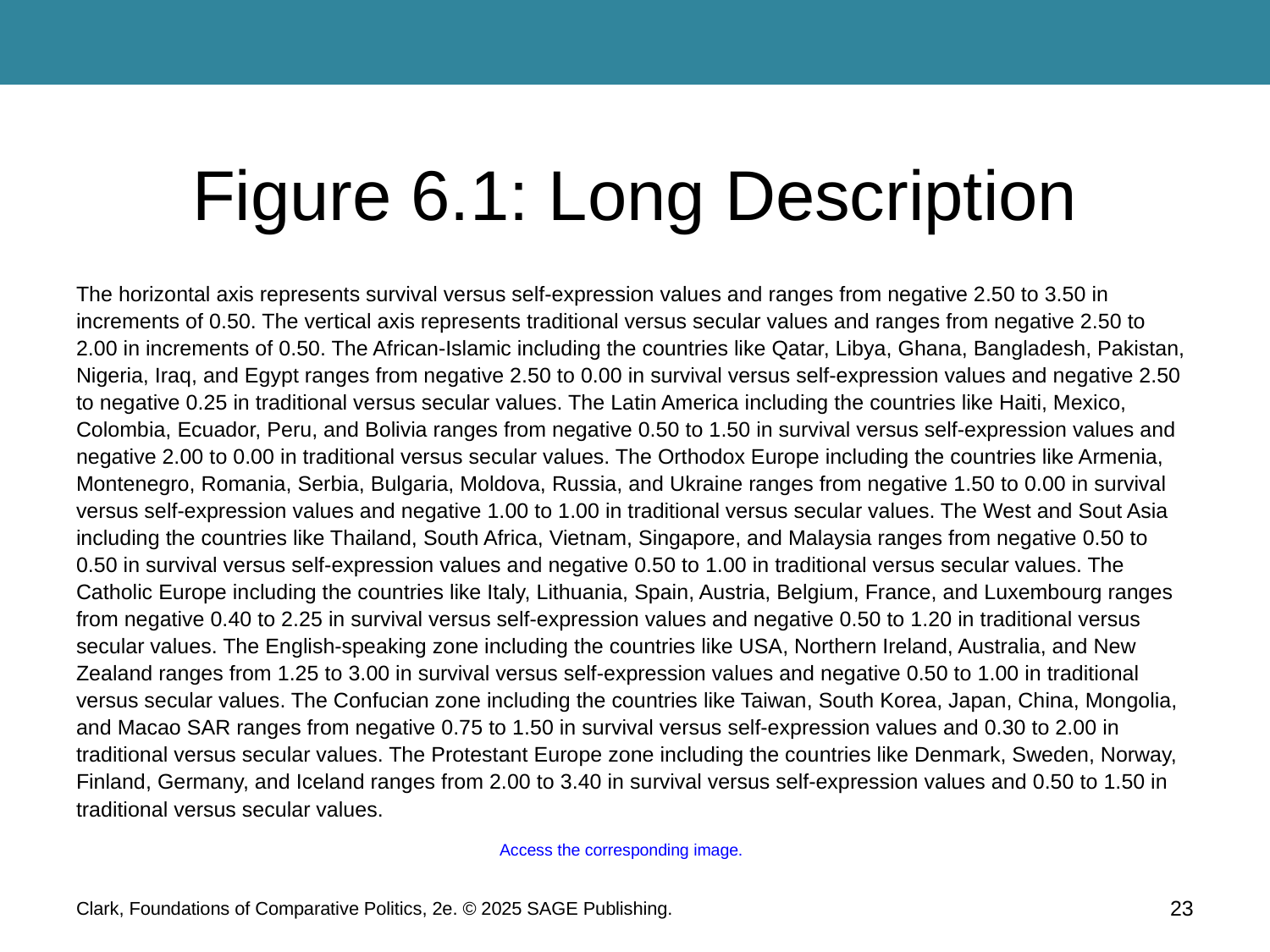

# Figure 6.1: Long Description
The horizontal axis represents survival versus self-expression values and ranges from negative 2.50 to 3.50 in increments of 0.50. The vertical axis represents traditional versus secular values and ranges from negative 2.50 to 2.00 in increments of 0.50. The African-Islamic including the countries like Qatar, Libya, Ghana, Bangladesh, Pakistan, Nigeria, Iraq, and Egypt ranges from negative 2.50 to 0.00 in survival versus self-expression values and negative 2.50 to negative 0.25 in traditional versus secular values. The Latin America including the countries like Haiti, Mexico, Colombia, Ecuador, Peru, and Bolivia ranges from negative 0.50 to 1.50 in survival versus self-expression values and negative 2.00 to 0.00 in traditional versus secular values. The Orthodox Europe including the countries like Armenia, Montenegro, Romania, Serbia, Bulgaria, Moldova, Russia, and Ukraine ranges from negative 1.50 to 0.00 in survival versus self-expression values and negative 1.00 to 1.00 in traditional versus secular values. The West and Sout Asia including the countries like Thailand, South Africa, Vietnam, Singapore, and Malaysia ranges from negative 0.50 to 0.50 in survival versus self-expression values and negative 0.50 to 1.00 in traditional versus secular values. The Catholic Europe including the countries like Italy, Lithuania, Spain, Austria, Belgium, France, and Luxembourg ranges from negative 0.40 to 2.25 in survival versus self-expression values and negative 0.50 to 1.20 in traditional versus secular values. The English-speaking zone including the countries like USA, Northern Ireland, Australia, and New Zealand ranges from 1.25 to 3.00 in survival versus self-expression values and negative 0.50 to 1.00 in traditional versus secular values. The Confucian zone including the countries like Taiwan, South Korea, Japan, China, Mongolia, and Macao SAR ranges from negative 0.75 to 1.50 in survival versus self-expression values and 0.30 to 2.00 in traditional versus secular values. The Protestant Europe zone including the countries like Denmark, Sweden, Norway, Finland, Germany, and Iceland ranges from 2.00 to 3.40 in survival versus self-expression values and 0.50 to 1.50 in traditional versus secular values.
Access the corresponding image.
23
Clark, Foundations of Comparative Politics, 2e. © 2025 SAGE Publishing.